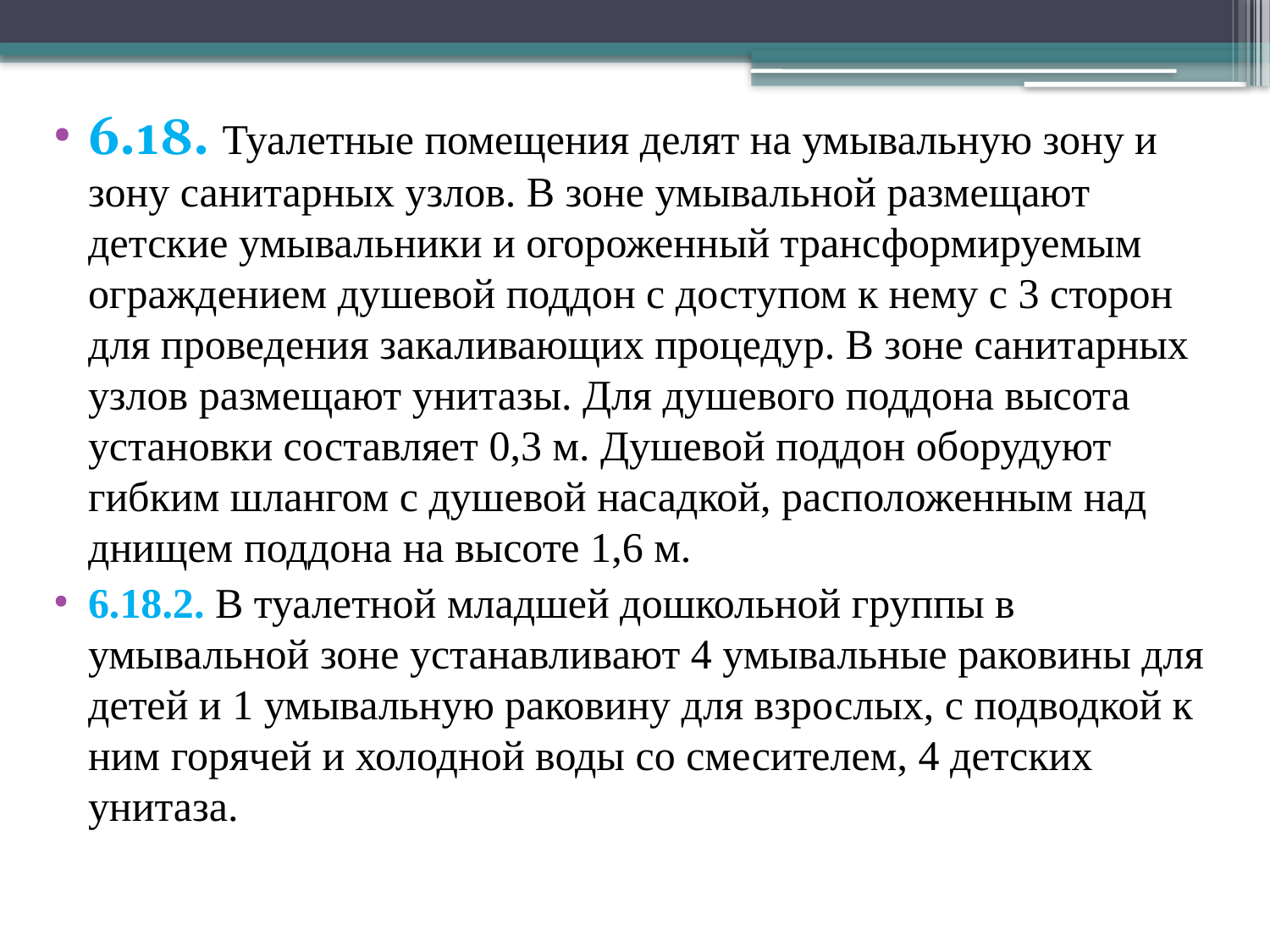

6.18. Туалетные помещения делят на умывальную зону и зону санитарных узлов. В зоне умывальной размещают детские умывальники и огороженный трансформируемым ограждением душевой поддон с доступом к нему с 3 сторон для проведения закаливающих процедур. В зоне санитарных узлов размещают унитазы. Для душевого поддона высота установки составляет 0,3 м. Душевой поддон оборудуют гибким шлангом с душевой насадкой, расположенным над днищем поддона на высоте 1,6 м.
6.18.2. В туалетной младшей дошкольной группы в умывальной зоне устанавливают 4 умывальные раковины для детей и 1 умывальную раковину для взрослых, с подводкой к ним горячей и холодной воды со смесителем, 4 детских унитаза.